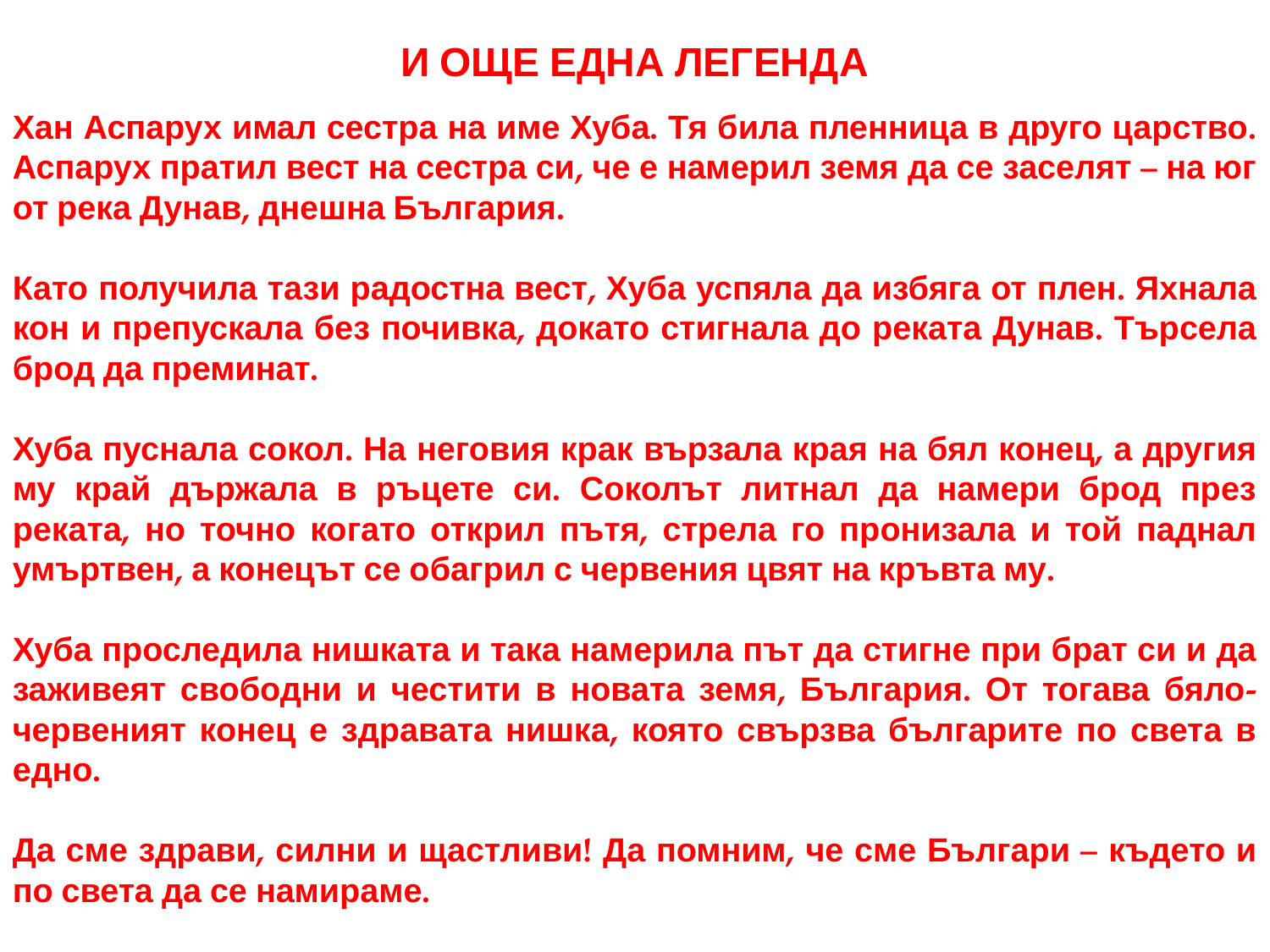

И ОЩЕ ЕДНА ЛЕГЕНДА

Хан Аспарух имал сестра на име Хуба. Тя била пленница в друго царство. Аспарух пратил вест на сестра си, че е намерил земя да се заселят – на юг от река Дунав, днешна България.

Като получила тази радостна вест, Хуба успяла да избяга от плен. Яхнала кон и препускала без почивка, докато стигнала до реката Дунав. Търсела брод да преминат.

Хуба пуснала сокол. На неговия крак вързала края на бял конец, а другия му край държала в ръцете си. Соколът литнал да намери брод през реката, но точно когато открил пътя, стрела го пронизала и той паднал умъртвен, а конецът се обагрил с червения цвят на кръвта му.

Хуба проследила нишката и така намерила път да стигне при брат си и да заживеят свободни и честити в новата земя, България. От тогава бяло-червеният конец е здравата нишка, която свързва българите по света в едно.

Да сме здрави, силни и щастливи! Да помним, че сме Българи – където и по света да се намираме.